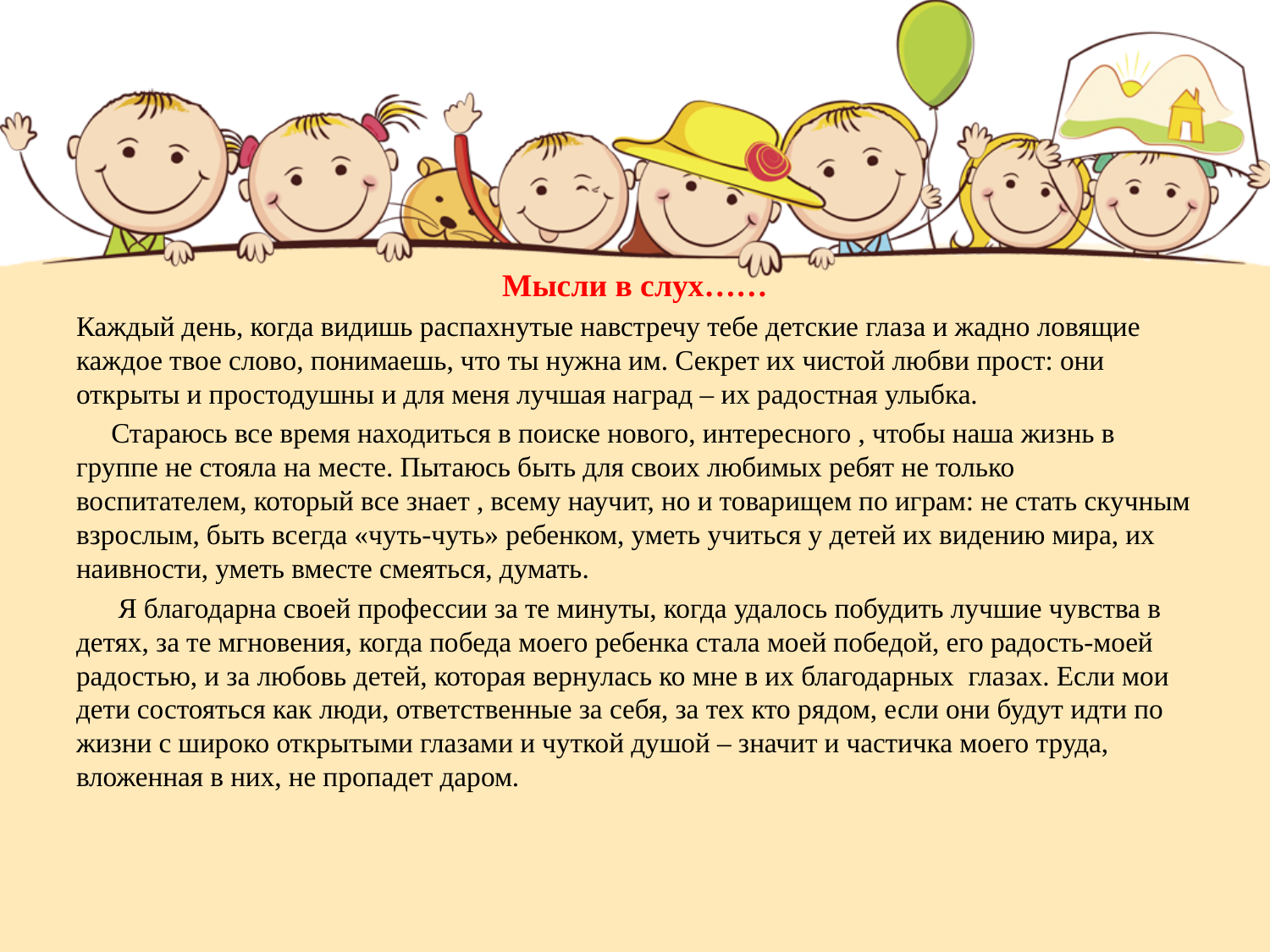

Мысли в слух……
Каждый день, когда видишь распахнутые навстречу тебе детские глаза и жадно ловящие каждое твое слово, понимаешь, что ты нужна им. Секрет их чистой любви прост: они открыты и простодушны и для меня лучшая наград – их радостная улыбка.
     Стараюсь все время находиться в поиске нового, интересного , чтобы наша жизнь в группе не стояла на месте. Пытаюсь быть для своих любимых ребят не только воспитателем, который все знает , всему научит, но и товарищем по играм: не стать скучным взрослым, быть всегда «чуть-чуть» ребенком, уметь учиться у детей их видению мира, их наивности, уметь вместе смеяться, думать.
      Я благодарна своей профессии за те минуты, когда удалось побудить лучшие чувства в детях, за те мгновения, когда победа моего ребенка стала моей победой, его радость-моей радостью, и за любовь детей, которая вернулась ко мне в их благодарных  глазах. Если мои дети состояться как люди, ответственные за себя, за тех кто рядом, если они будут идти по жизни с широко открытыми глазами и чуткой душой – значит и частичка моего труда, вложенная в них, не пропадет даром.